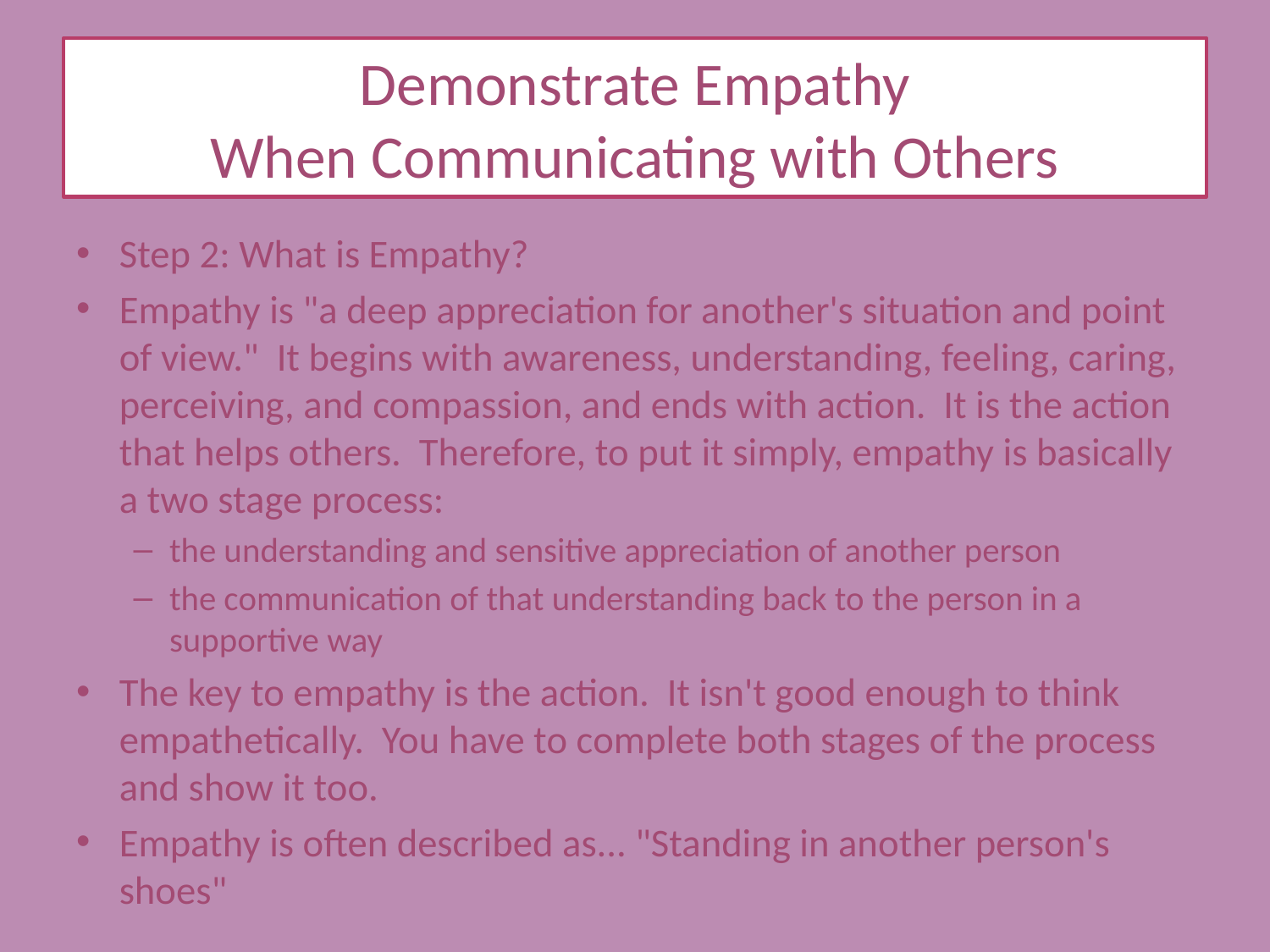

# Demonstrate Empathy When Communicating with Others
Step 2: What is Empathy?
Empathy is "a deep appreciation for another's situation and point of view."  It begins with awareness, understanding, feeling, caring, perceiving, and compassion, and ends with action.  It is the action that helps others.  Therefore, to put it simply, empathy is basically a two stage process:
the understanding and sensitive appreciation of another person
the communication of that understanding back to the person in a supportive way
The key to empathy is the action.  It isn't good enough to think empathetically.  You have to complete both stages of the process and show it too.
Empathy is often described as... "Standing in another person's shoes"